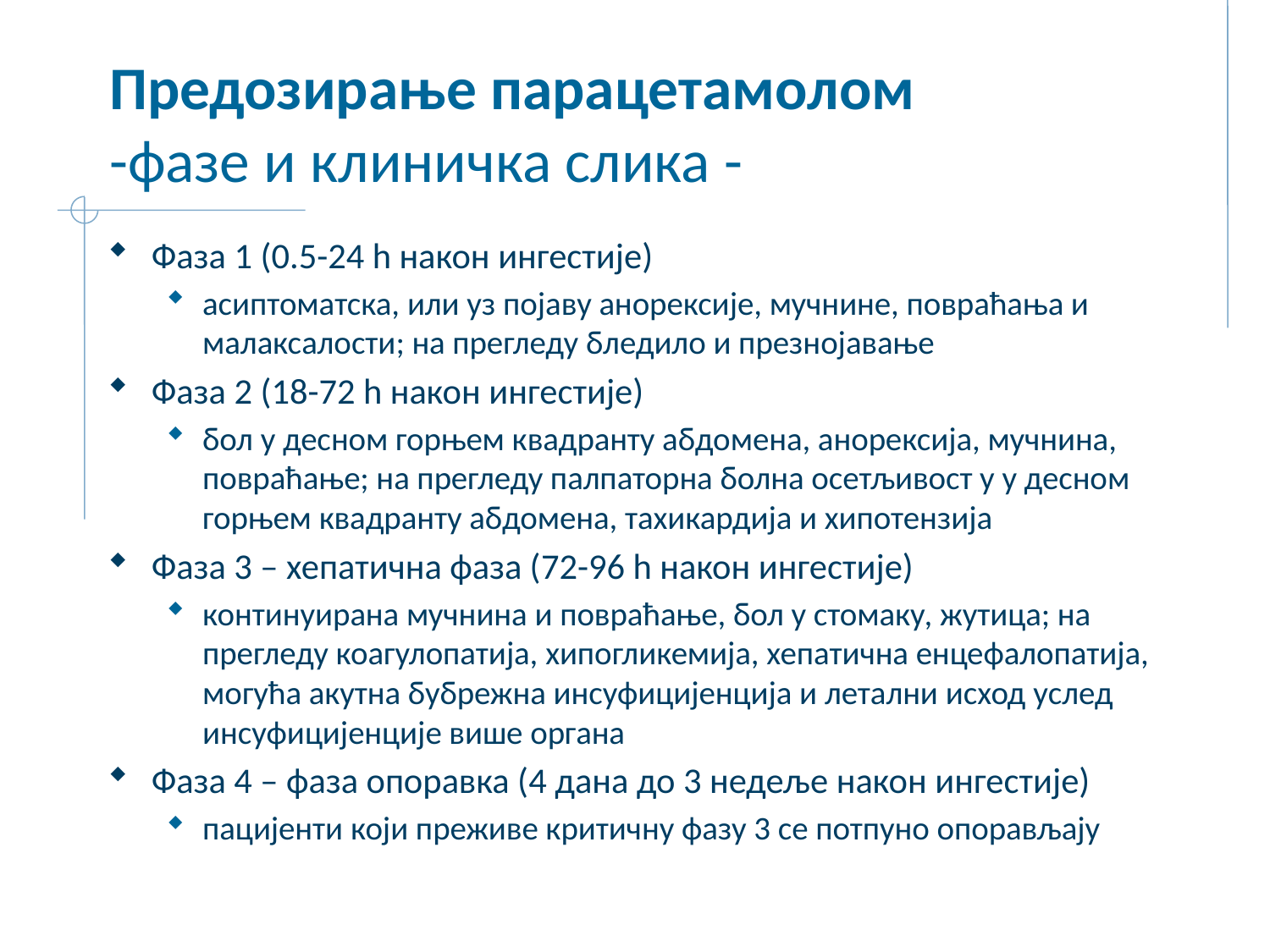

# Предозирање парацетамолом -фазе и клиничка слика -
Фаза 1 (0.5-24 h након ингестије)
асиптоматска, или уз појаву анорексије, мучнине, повраћања и малаксалости; на прегледу бледило и презнојавање
Фаза 2 (18-72 h након ингестије)
бол у десном горњем квадранту абдомена, анорексија, мучнина, повраћање; на прегледу палпаторна болна осетљивост у у десном горњем квадранту абдомена, тахикардија и хипотензија
Фаза 3 – хепатична фаза (72-96 h након ингестије)
континуирана мучнина и повраћање, бол у стомаку, жутица; на прегледу коагулопатија, хипогликемија, хепатична енцефалопатија, могућа акутна бубрежна инсуфицијенција и летални исход услед инсуфицијенције више органа
Фаза 4 – фаза опоравка (4 дана до 3 недеље након ингестије)
пацијенти који преживе критичну фазу 3 се потпуно опорављају